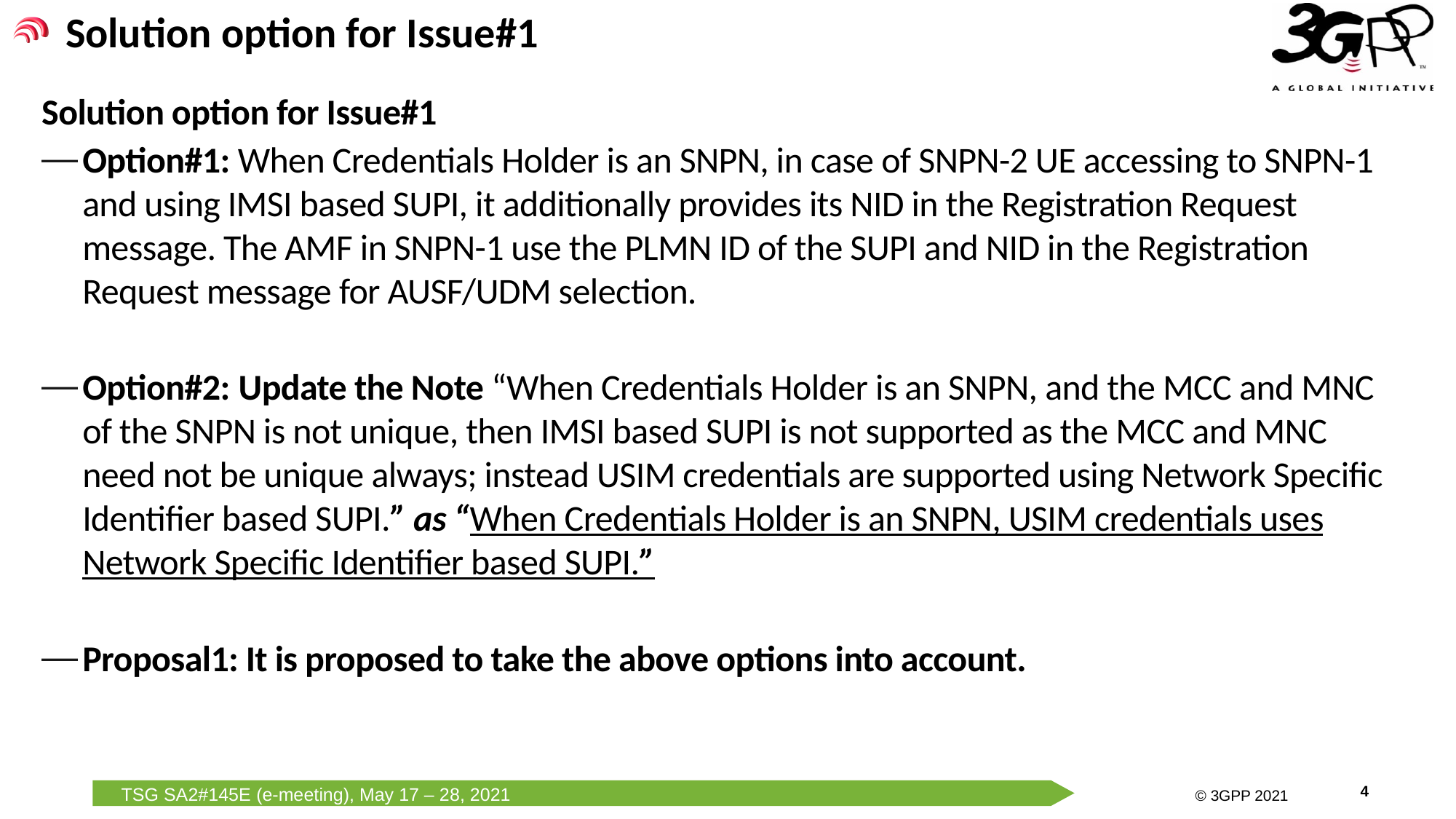

Solution option for Issue#1
Solution option for Issue#1
Option#1: When Credentials Holder is an SNPN, in case of SNPN-2 UE accessing to SNPN-1 and using IMSI based SUPI, it additionally provides its NID in the Registration Request message. The AMF in SNPN-1 use the PLMN ID of the SUPI and NID in the Registration Request message for AUSF/UDM selection.

Option#2: Update the Note “When Credentials Holder is an SNPN, and the MCC and MNC of the SNPN is not unique, then IMSI based SUPI is not supported as the MCC and MNC need not be unique always; instead USIM credentials are supported using Network Specific Identifier based SUPI.” as “When Credentials Holder is an SNPN, USIM credentials uses Network Specific Identifier based SUPI.”

Proposal1: It is proposed to take the above options into account.